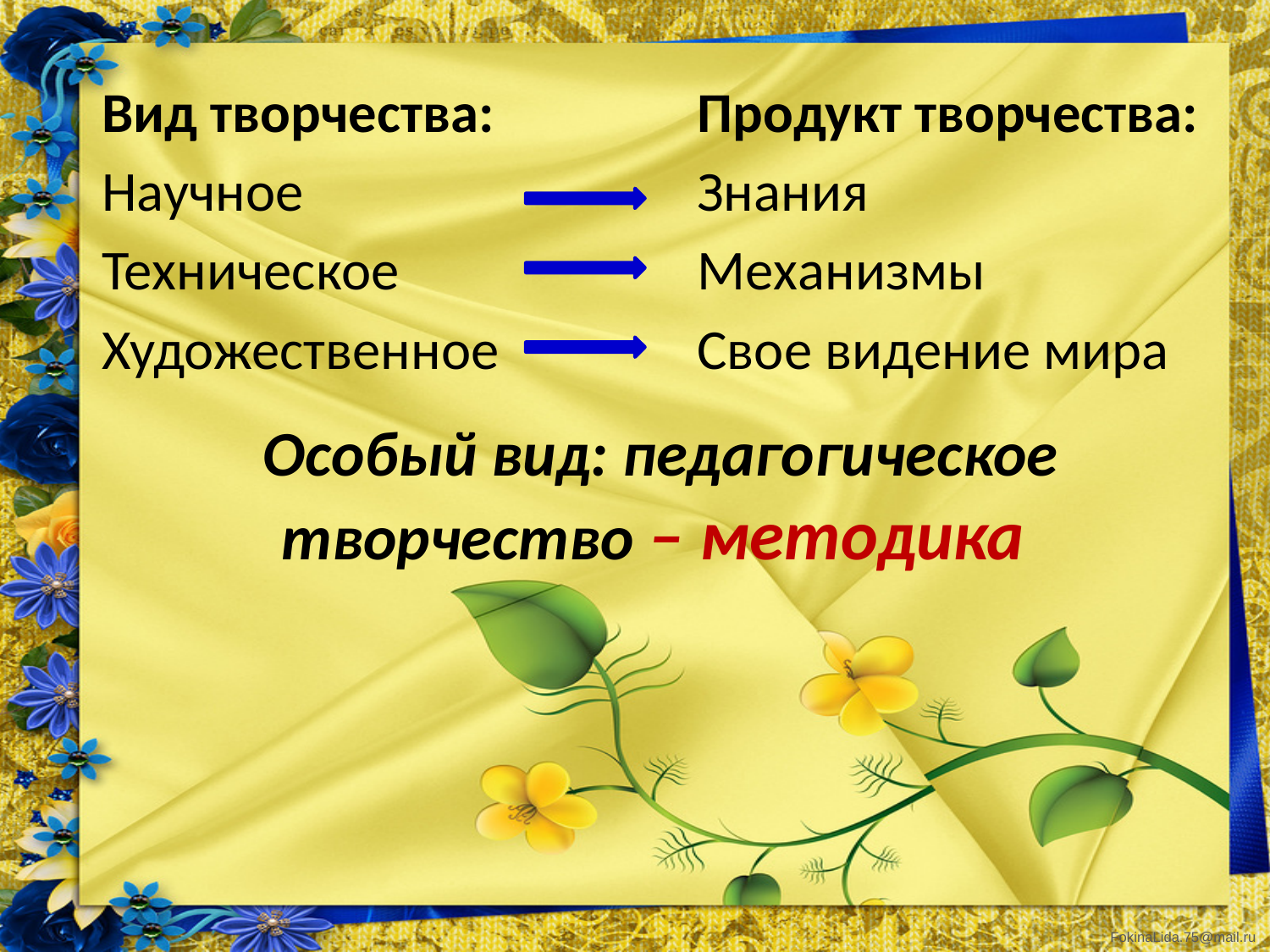

Вид творчества:
Научное
Техническое
Художественное

Продукт творчества:
Знания
Механизмы
Свое видение мира

# Особый вид: педагогическое творчество – методика